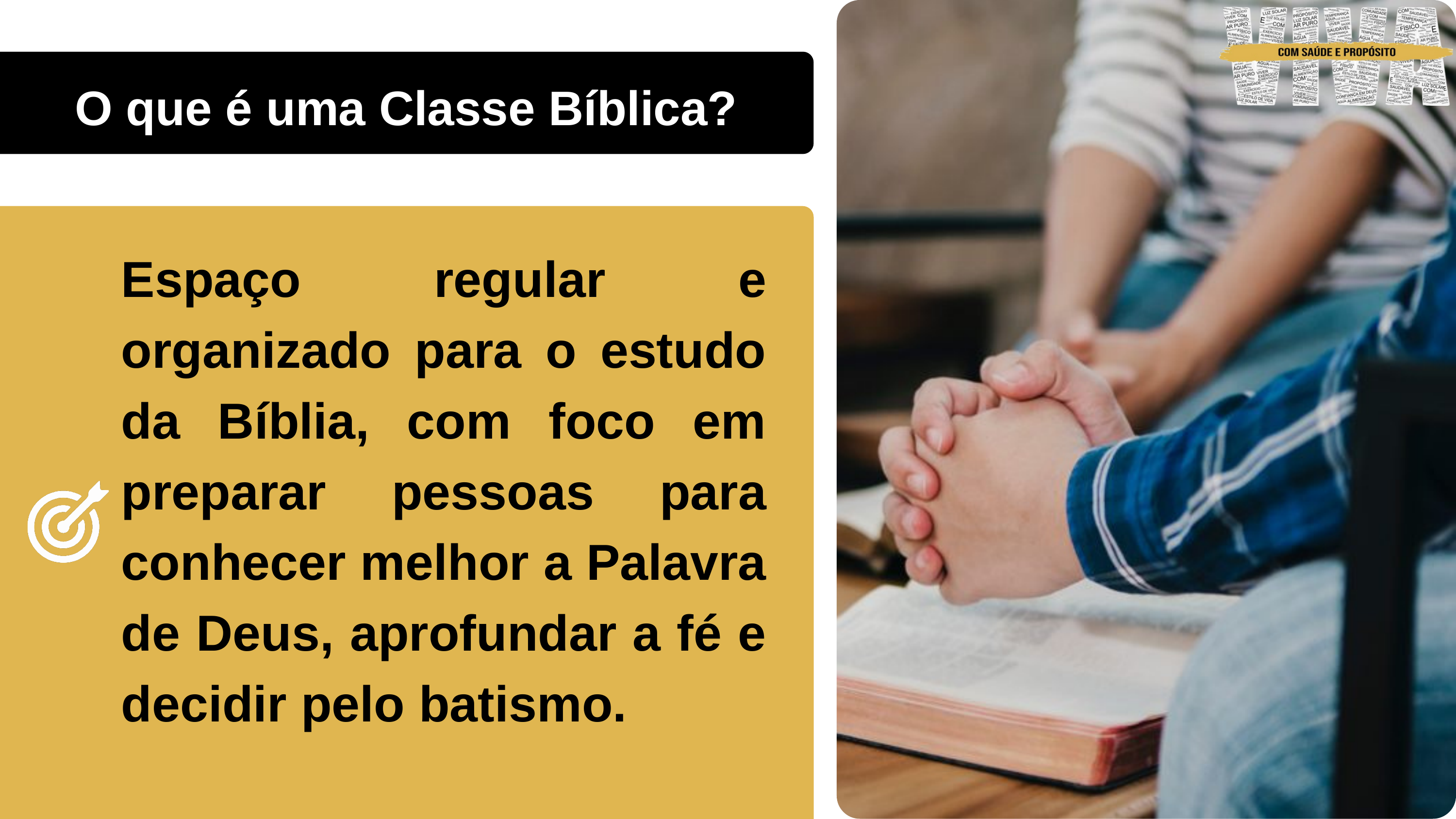

O que é uma Classe Bíblica?

Espaço regular e organizado para o estudo da Bíblia, com foco em preparar pessoas para conhecer melhor a Palavra de Deus, aprofundar a fé e decidir pelo batismo.